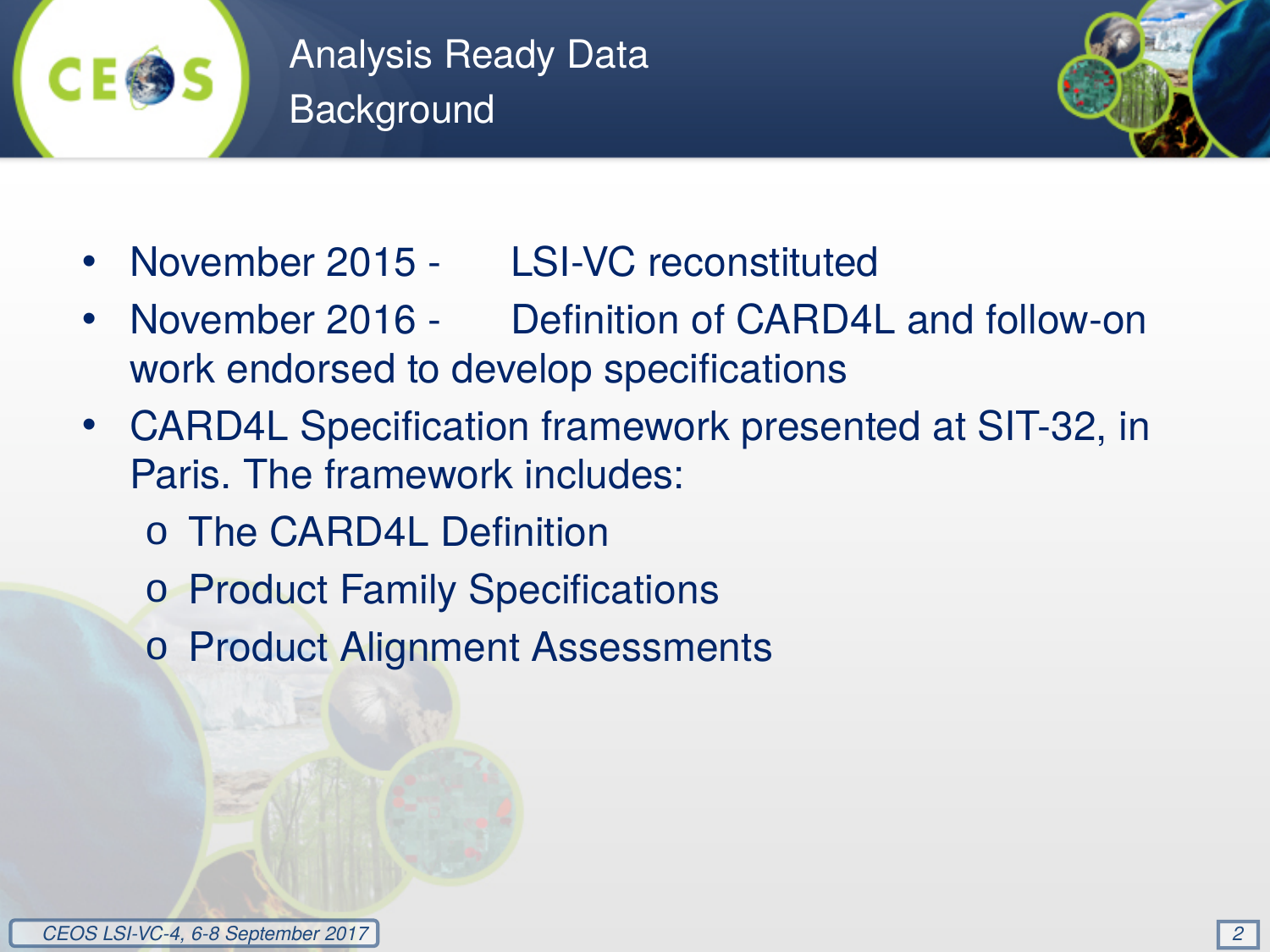

Analysis Ready Data
Background
November 2015 -	LSI-VC reconstituted
November 2016 -	Definition of CARD4L and follow-on work endorsed to develop specifications
CARD4L Specification framework presented at SIT-32, in Paris. The framework includes:
The CARD4L Definition
Product Family Specifications
Product Alignment Assessments

2